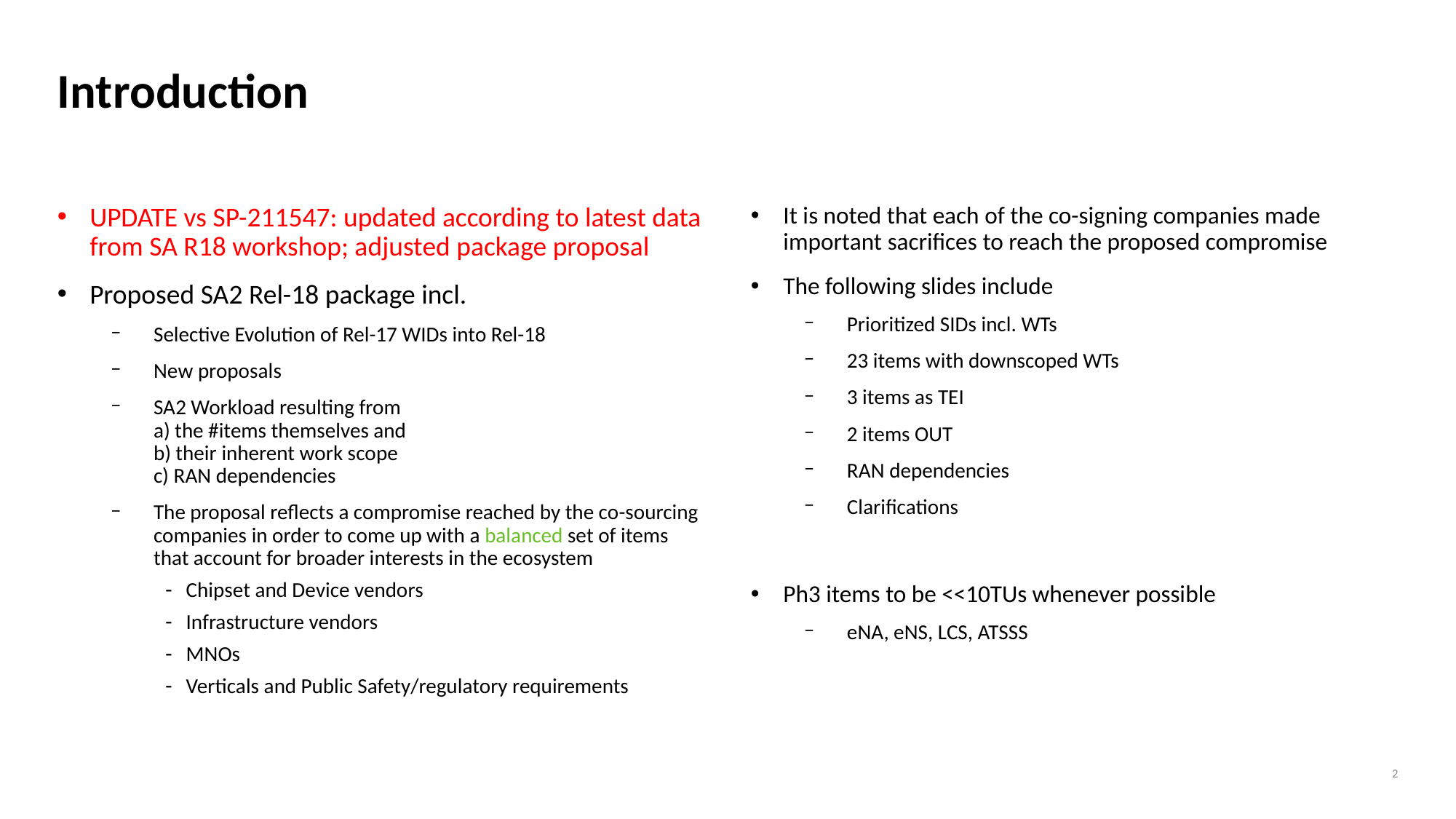

# Introduction
It is noted that each of the co-signing companies made important sacrifices to reach the proposed compromise
The following slides include
Prioritized SIDs incl. WTs
23 items with downscoped WTs
3 items as TEI
2 items OUT
RAN dependencies
Clarifications

Ph3 items to be <<10TUs whenever possible
eNA, eNS, LCS, ATSSS

UPDATE vs SP-211547: updated according to latest data from SA R18 workshop; adjusted package proposal
Proposed SA2 Rel-18 package incl.
Selective Evolution of Rel-17 WIDs into Rel-18
New proposals
SA2 Workload resulting from
a) the #items themselves and
b) their inherent work scope
c) RAN dependencies
The proposal reflects a compromise reached by the co-sourcing companies in order to come up with a balanced set of items that account for broader interests in the ecosystem
Chipset and Device vendors
Infrastructure vendors
MNOs
Verticals and Public Safety/regulatory requirements
2